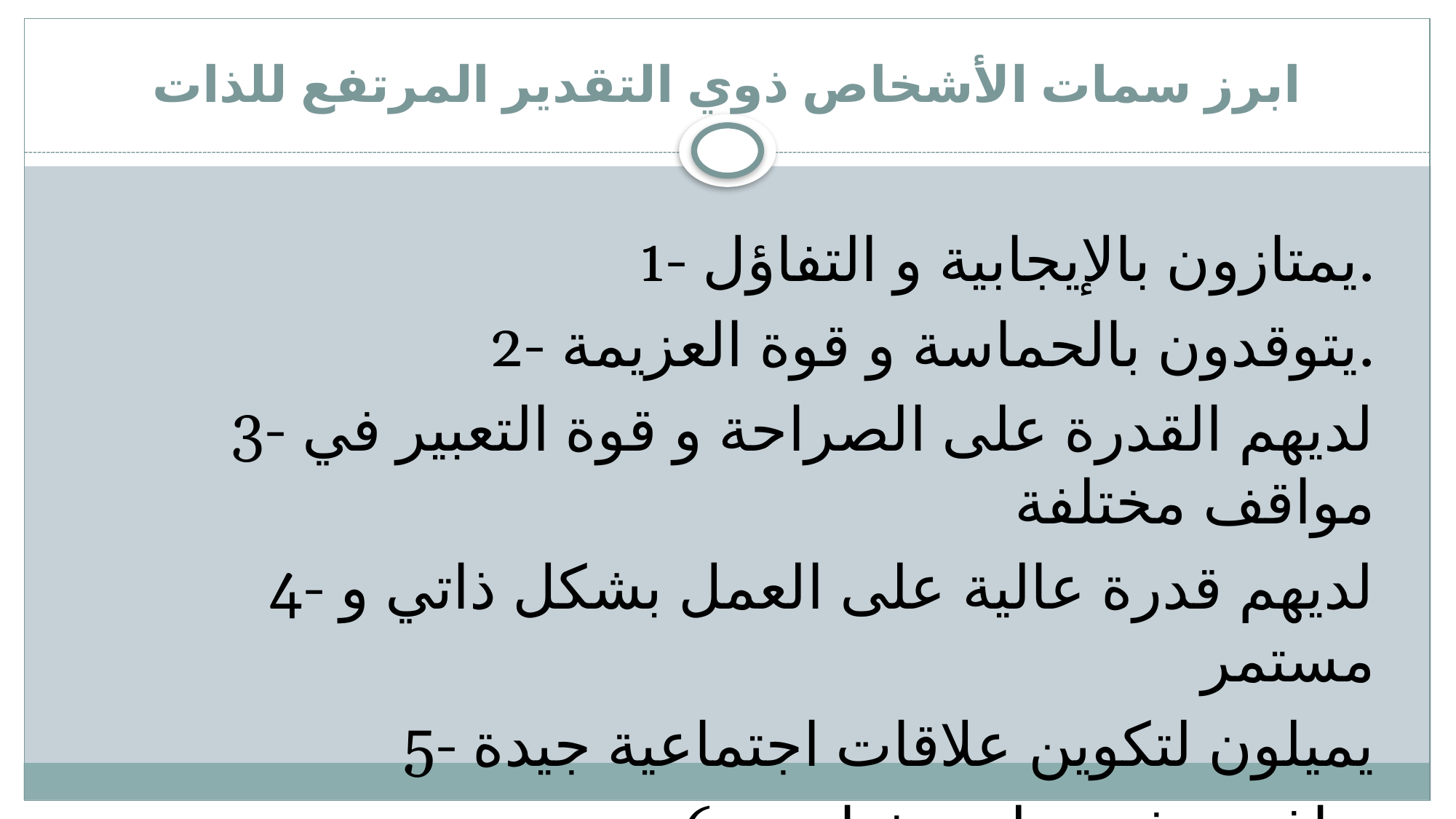

# ابرز سمات الأشخاص ذوي التقدير المرتفع للذات
1- يمتازون بالإيجابية و التفاؤل.
2- يتوقدون بالحماسة و قوة العزيمة.
3- لديهم القدرة على الصراحة و قوة التعبير في مواقف مختلفة
4- لديهم قدرة عالية على العمل بشكل ذاتي و مستمر
5- يميلون لتكوين علاقات اجتماعية جيدة
6- راغبون في تطوير ذواتهم